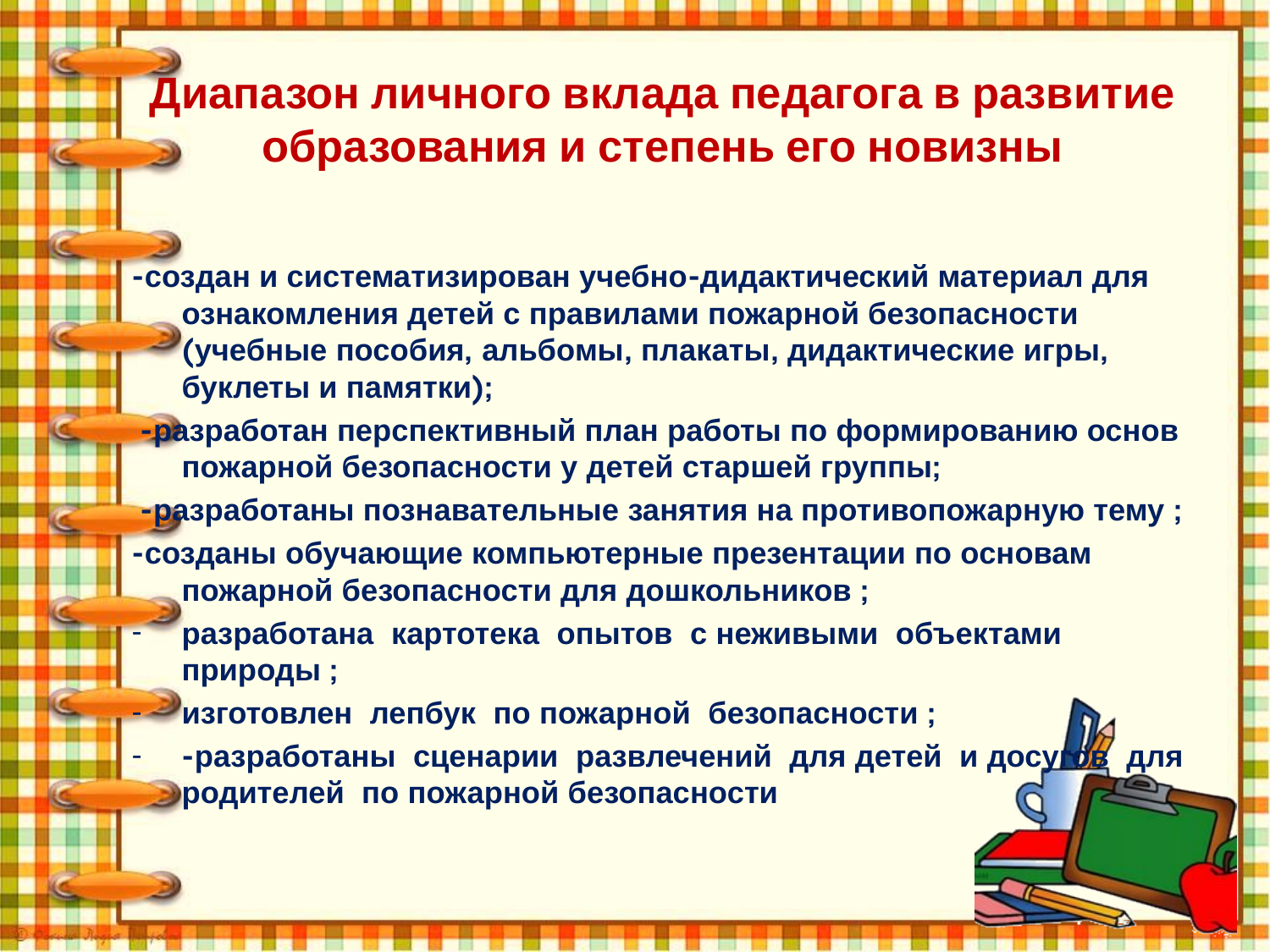

# Диапазон личного вклада педагога в развитие образования и степень его новизны

-создан и систематизирован учебно-дидактический материал для ознакомления детей с правилами пожарной безопасности (учебные пособия, альбомы, плакаты, дидактические игры, буклеты и памятки);
 -разработан перспективный план работы по формированию основ пожарной безопасности у детей старшей группы;
 -разработаны познавательные занятия на противопожарную тему ;
-созданы обучающие компьютерные презентации по основам пожарной безопасности для дошкольников ;
разработана  картотека  опытов  с неживыми  объектами природы ;
изготовлен  лепбук  по пожарной  безопасности ;
-разработаны  сценарии  развлечений  для детей  и досугов  для  родителей  по пожарной безопасности